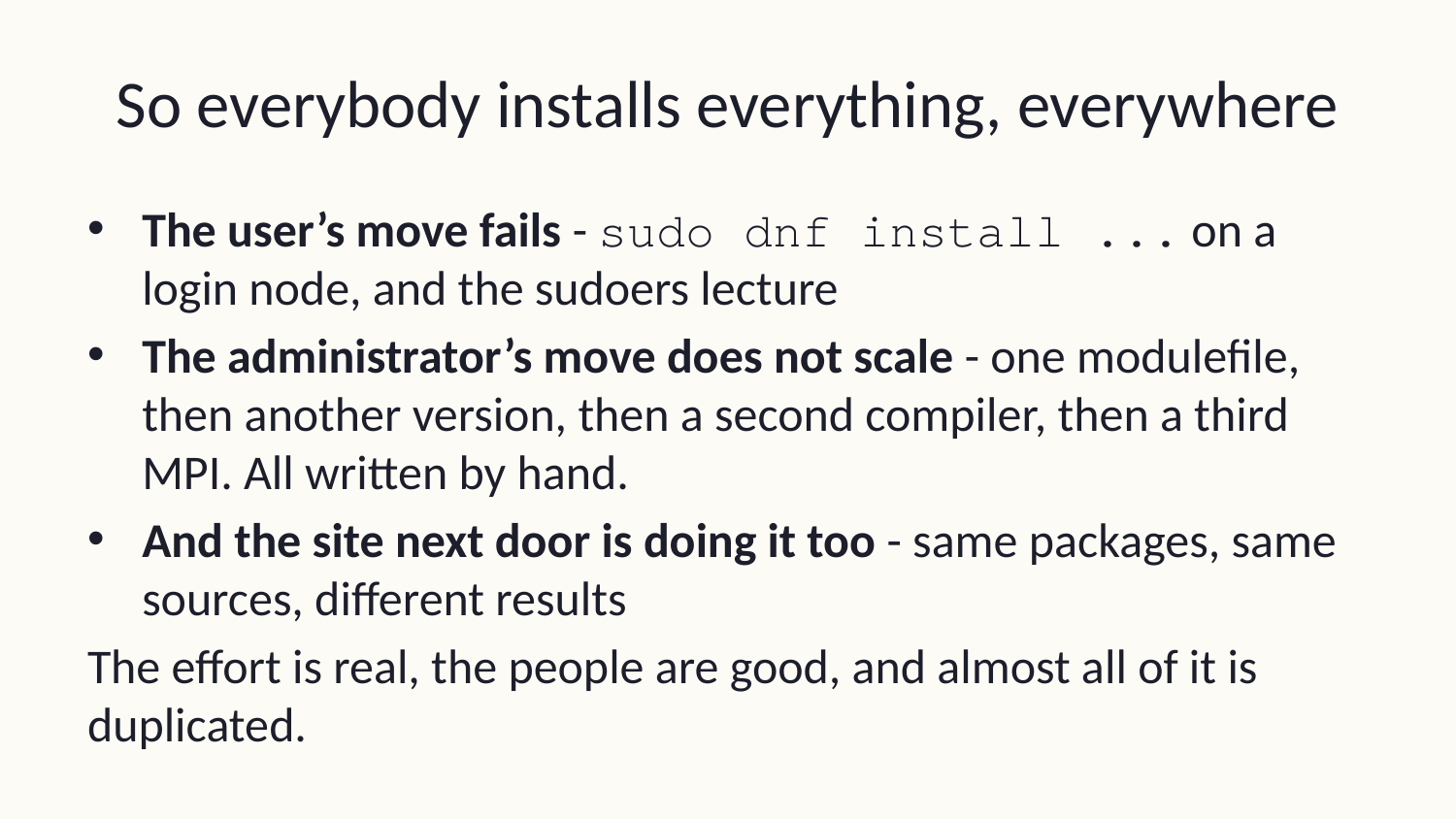

# So everybody installs everything, everywhere
The user’s move fails - sudo dnf install ... on a login node, and the sudoers lecture
The administrator’s move does not scale - one modulefile, then another version, then a second compiler, then a third MPI. All written by hand.
And the site next door is doing it too - same packages, same sources, different results
The effort is real, the people are good, and almost all of it is duplicated.